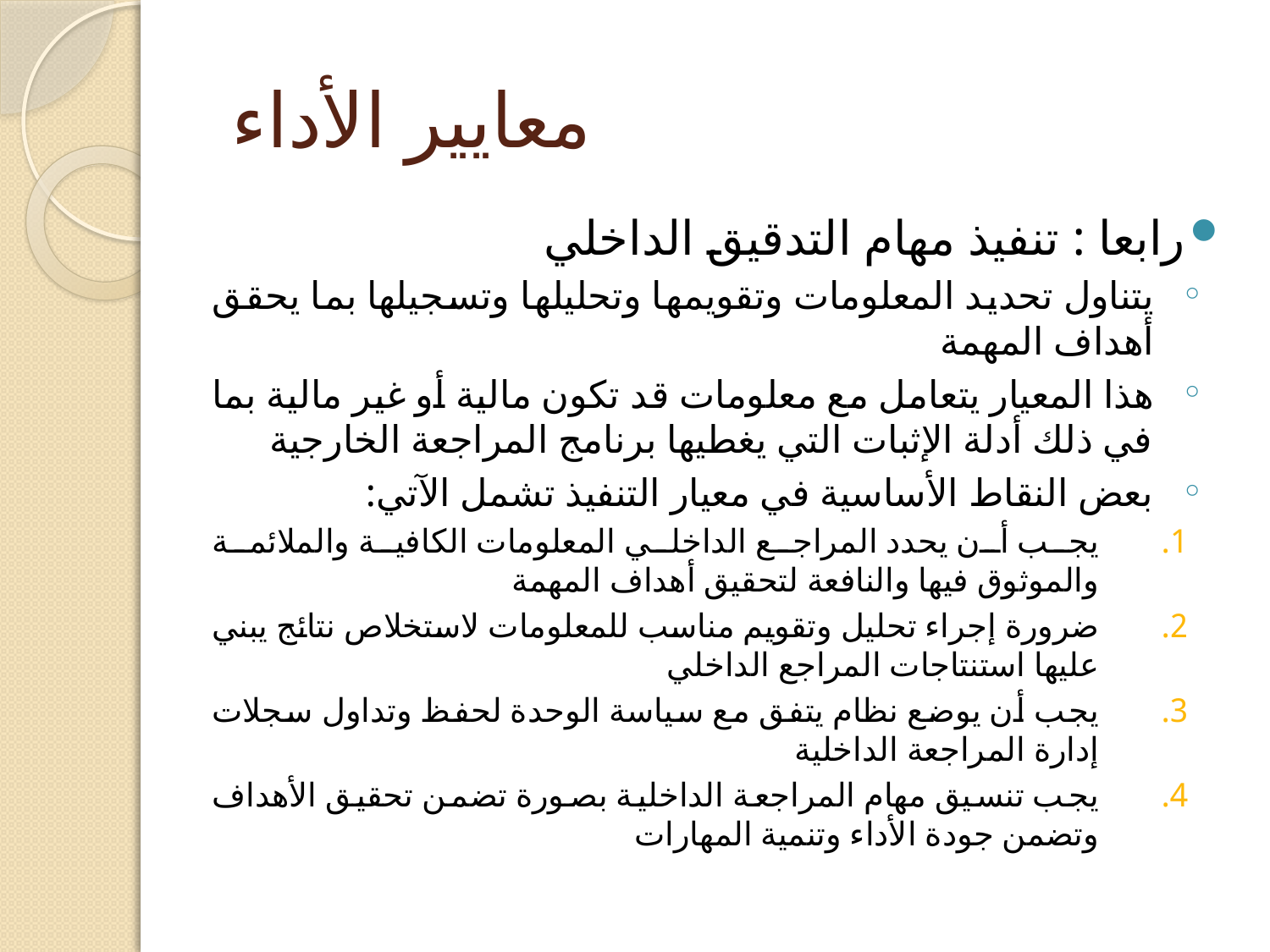

# معايير الأداء
رابعا : تنفيذ مهام التدقيق الداخلي
يتناول تحديد المعلومات وتقويمها وتحليلها وتسجيلها بما يحقق أهداف المهمة
هذا المعيار يتعامل مع معلومات قد تكون مالية أو غير مالية بما في ذلك أدلة الإثبات التي يغطيها برنامج المراجعة الخارجية
بعض النقاط الأساسية في معيار التنفيذ تشمل الآتي:
يجب أن يحدد المراجع الداخلي المعلومات الكافية والملائمة والموثوق فيها والنافعة لتحقيق أهداف المهمة
ضرورة إجراء تحليل وتقويم مناسب للمعلومات لاستخلاص نتائج يبني عليها استنتاجات المراجع الداخلي
يجب أن يوضع نظام يتفق مع سياسة الوحدة لحفظ وتداول سجلات إدارة المراجعة الداخلية
يجب تنسيق مهام المراجعة الداخلية بصورة تضمن تحقيق الأهداف وتضمن جودة الأداء وتنمية المهارات